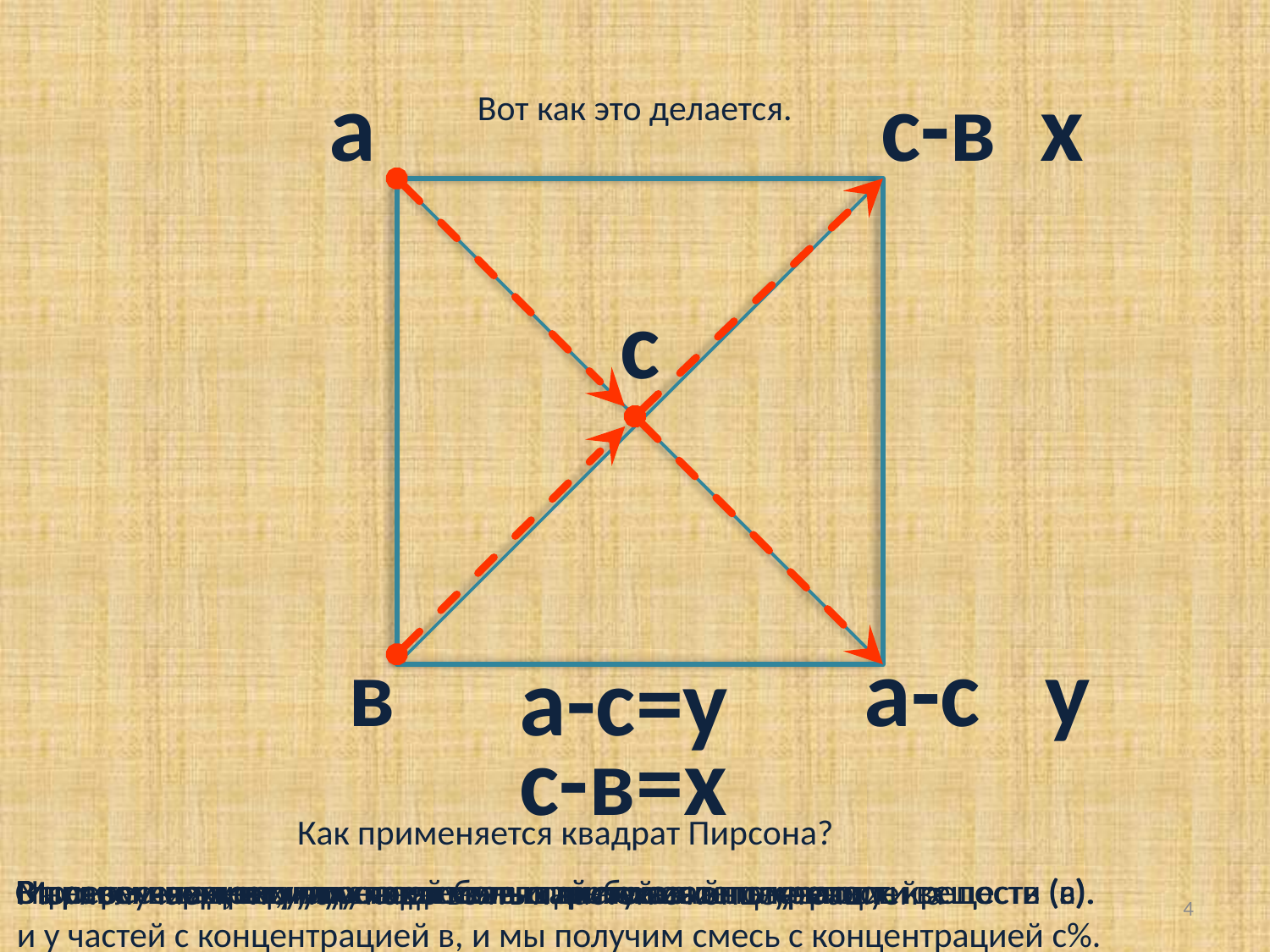

а
с-в  х
Вот как это делается.

с
в
а-с   у
а-с=у
с-в=х
Как применяется квадрат Пирсона?

В левом нижнем углу ставят меньший показатель крепости веществ (в).
Строится квадрат, и проводятся его диагонали
В правом нижнем углу после вычитания из а с получают у.
В правом верхнем углу после вычитания из с в получают х.
На пересечении диагоналей ставят требуемый показатель крепости (с).
Мы получаем, что нам надо взять х частей с концентрацией а
и у частей с концентрацией в, и мы получим смесь с концентрацией с%.
В левом верхнем углу ставят больший показатель крепости веществ (а).
4